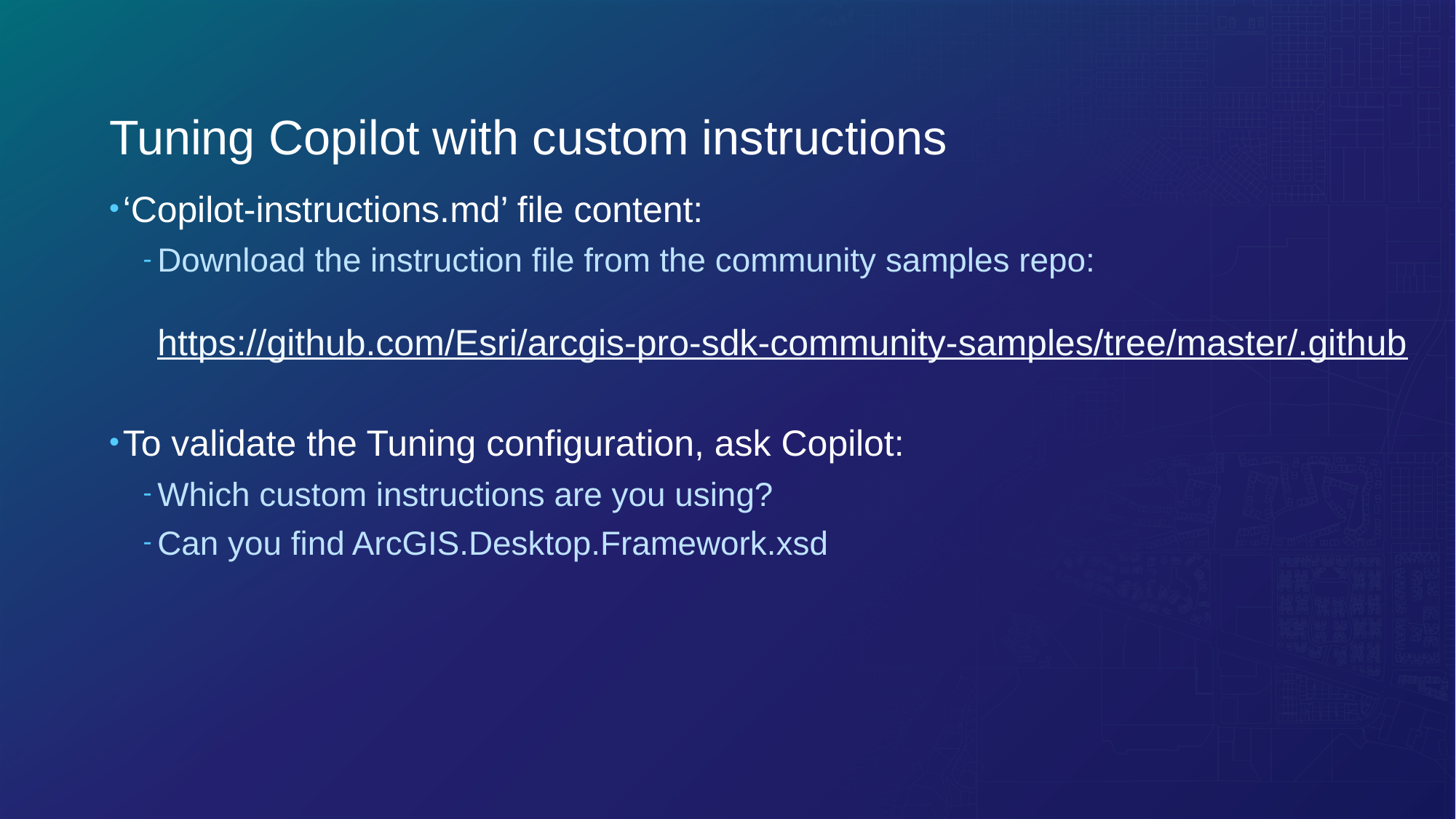

# Tuning Copilot with custom instructions
‘Copilot-instructions.md’ file content:
Download the instruction file from the community samples repo:
https://github.com/Esri/arcgis-pro-sdk-community-samples/tree/master/.github
To validate the Tuning configuration, ask Copilot:
Which custom instructions are you using?
Can you find ArcGIS.Desktop.Framework.xsd